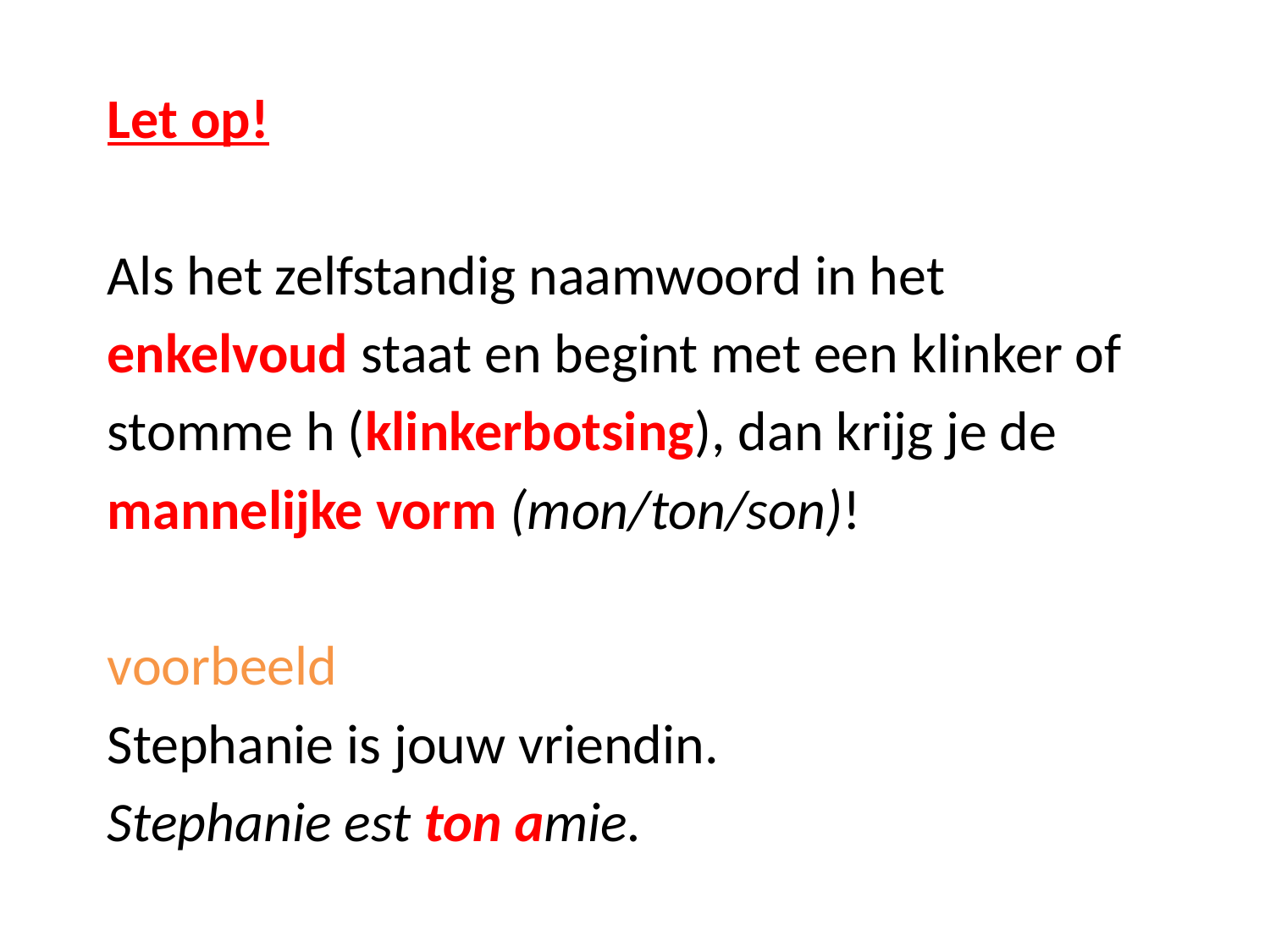

Let op!

Als het zelfstandig naamwoord in het
enkelvoud staat en begint met een klinker of
stomme h (klinkerbotsing), dan krijg je de
mannelijke vorm (mon/ton/son)!

voorbeeld
Stephanie is jouw vriendin.
Stephanie est ton amie.